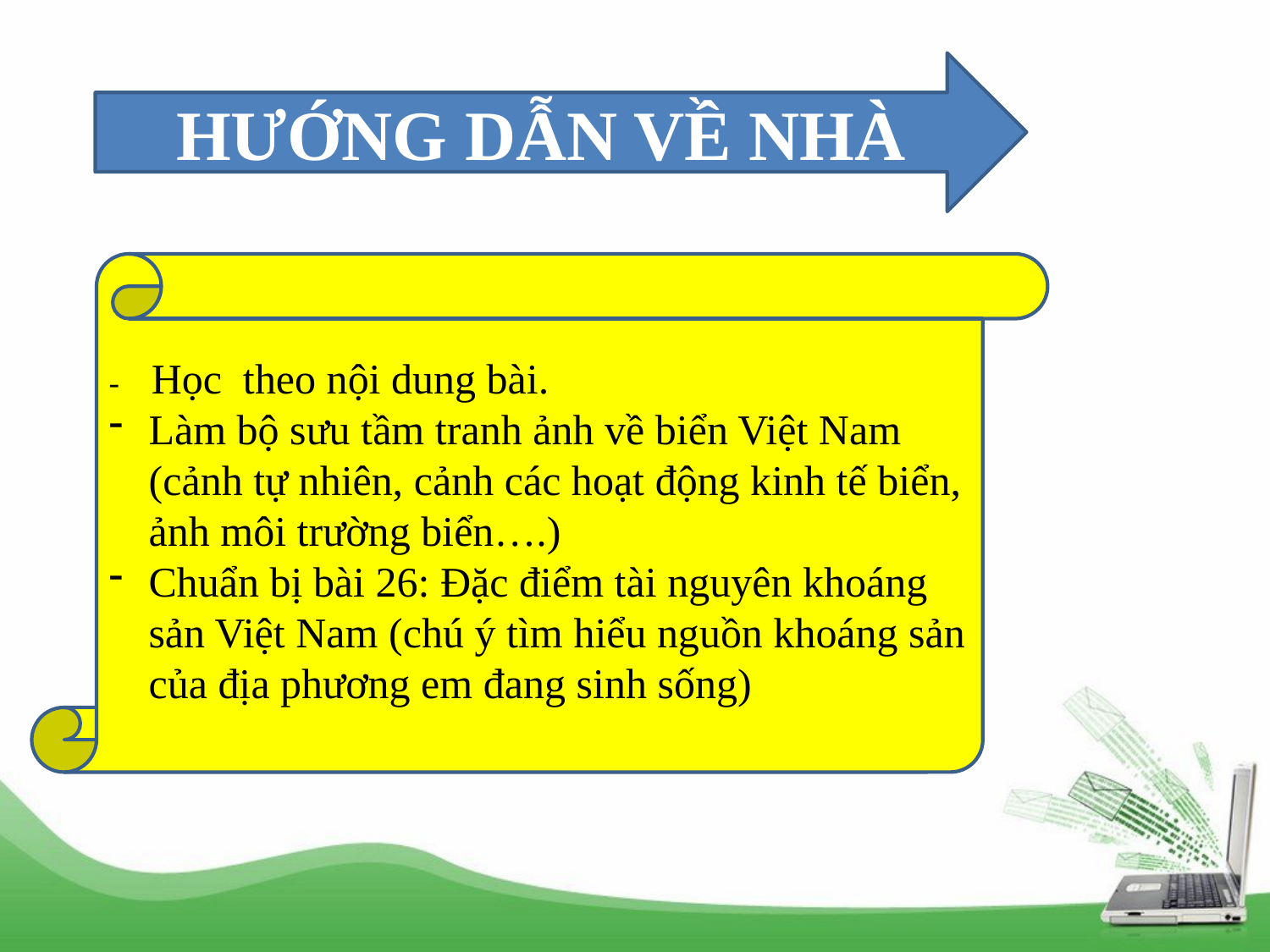

HƯỚNG DẪN VỀ NHÀ
-   Học  theo nội dung bài.
Làm bộ sưu tầm tranh ảnh về biển Việt Nam (cảnh tự nhiên, cảnh các hoạt động kinh tế biển, ảnh môi trường biển….)
Chuẩn bị bài 26: Đặc điểm tài nguyên khoáng sản Việt Nam (chú ý tìm hiểu nguồn khoáng sản của địa phương em đang sinh sống)